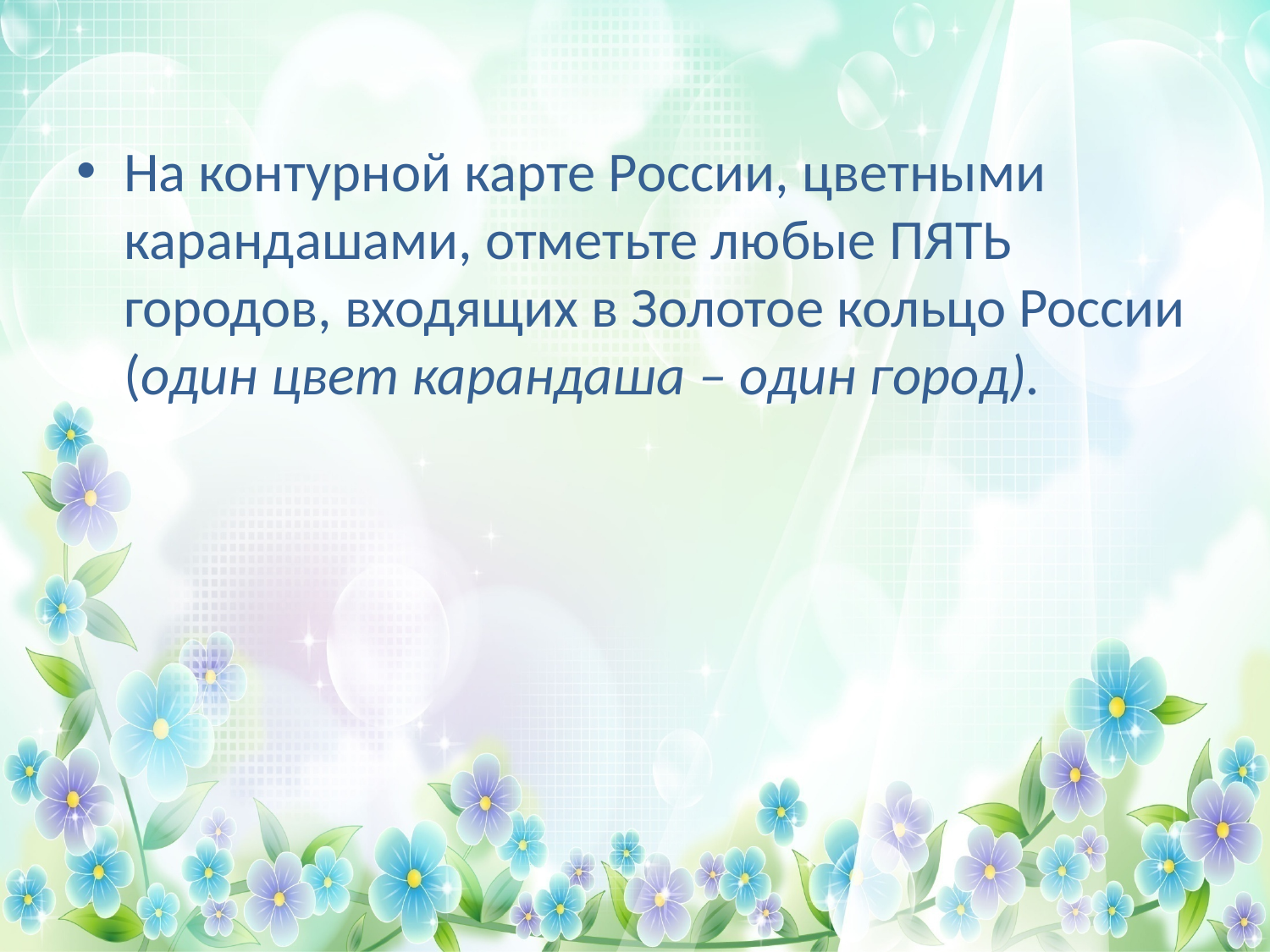

На контурной карте России, цветными карандашами, отметьте любые ПЯТЬ городов, входящих в Золотое кольцо России (один цвет карандаша – один город).